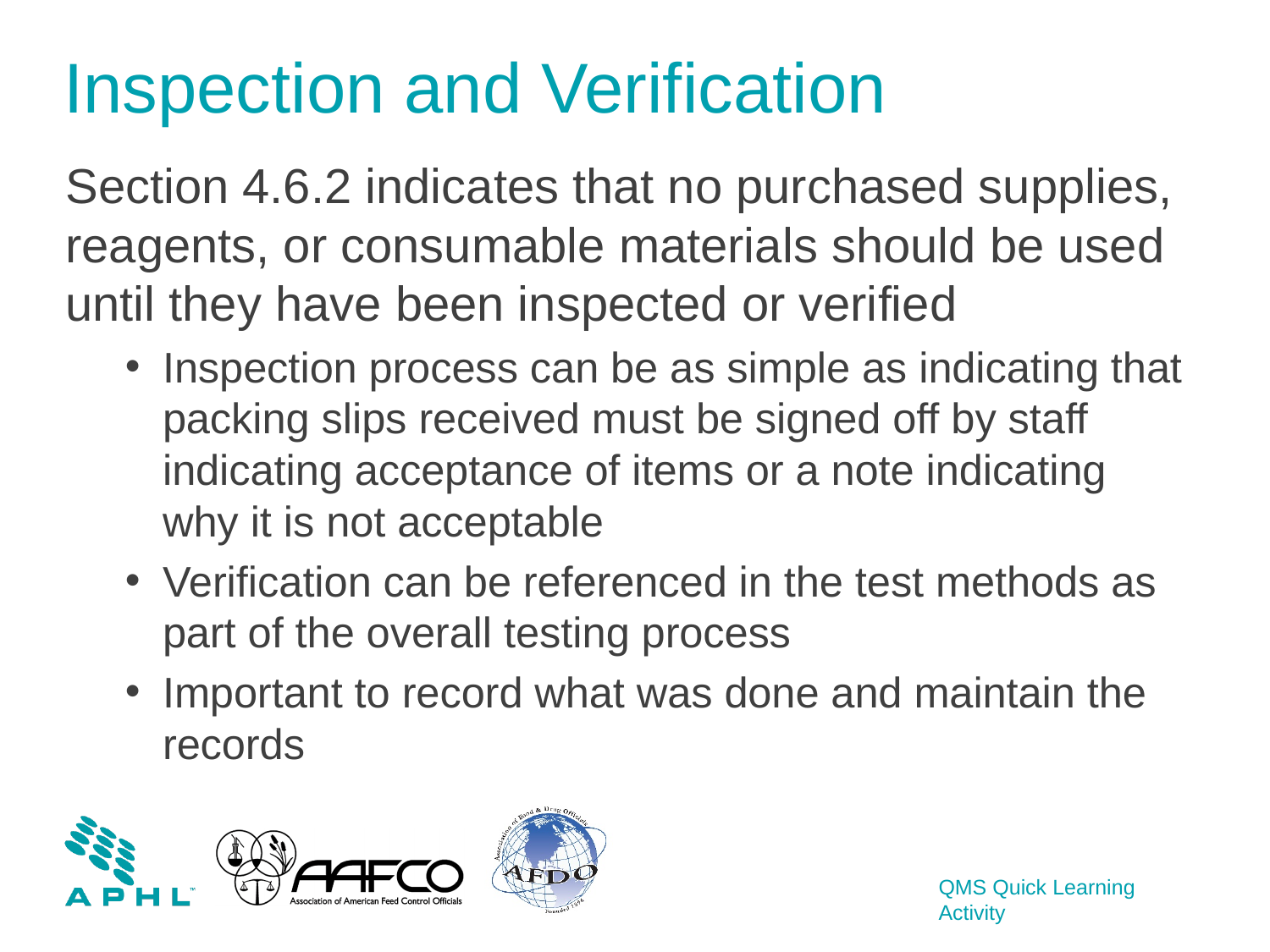

# Inspection and Verification
Section 4.6.2 indicates that no purchased supplies, reagents, or consumable materials should be used until they have been inspected or verified
Inspection process can be as simple as indicating that packing slips received must be signed off by staff indicating acceptance of items or a note indicating why it is not acceptable
Verification can be referenced in the test methods as part of the overall testing process
Important to record what was done and maintain the records